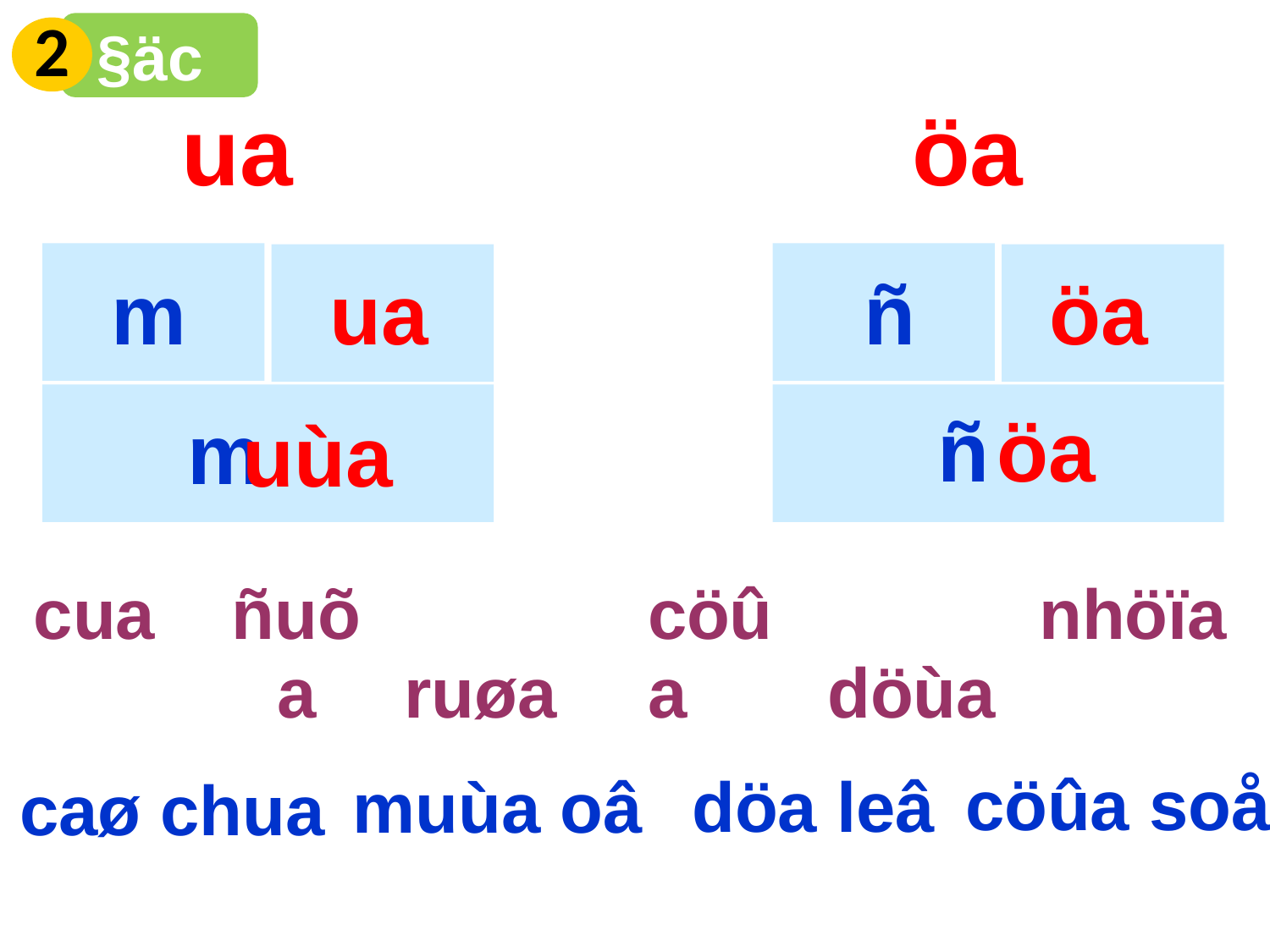

2
§äc

ua
öa

m
ua
ñ
öa
ñ
öa
m
uùa
| cua | ñuõa | ruøa |  | cöûa | döùa | nhöïa |  |
| --- | --- | --- | --- | --- | --- | --- | --- |
cöûa soå
döa leâ
muùa oâ
caø chua